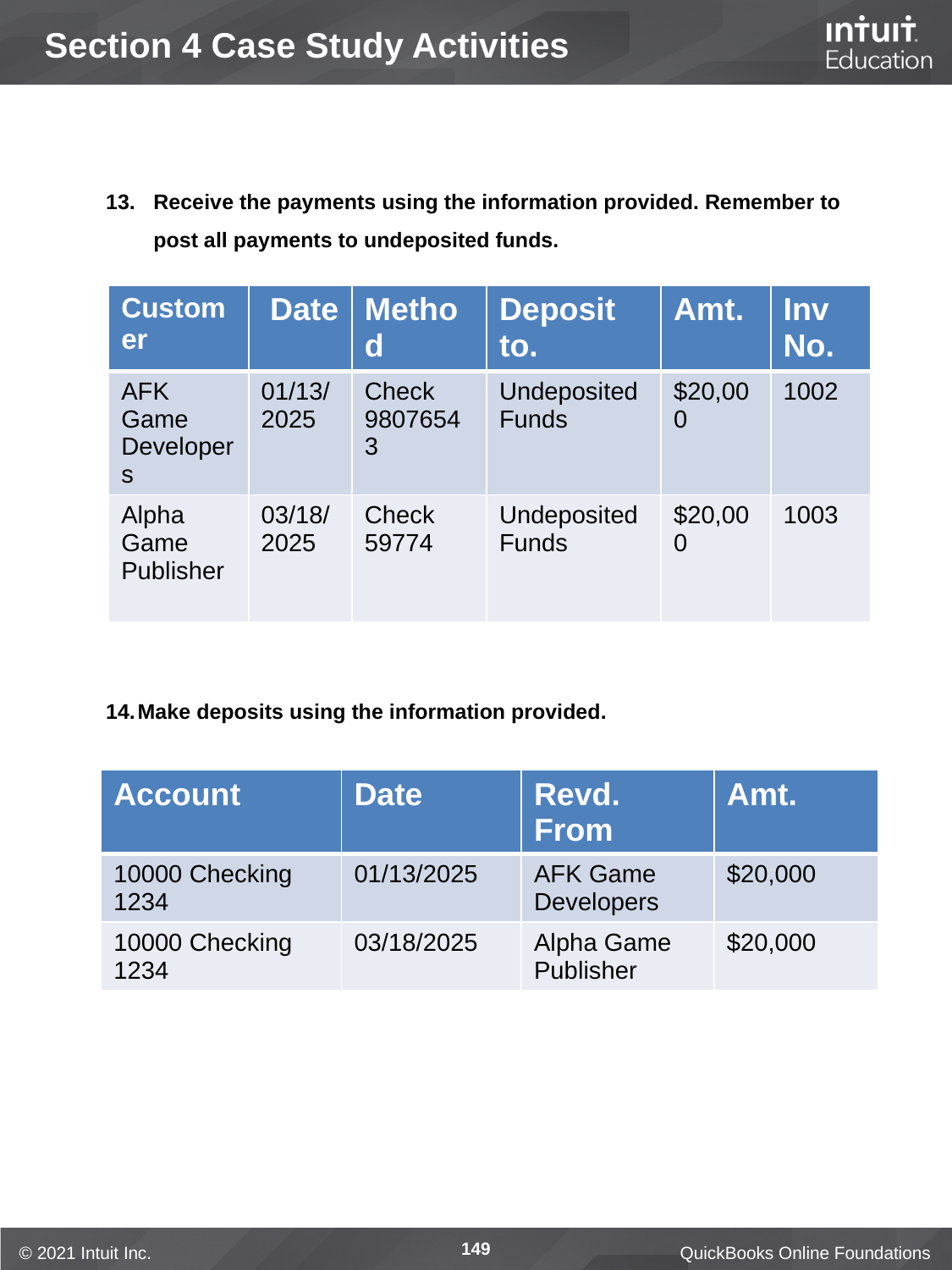

# Section 4 Case Study Activities
Receive the payments using the information provided. Remember to post all payments to undeposited funds.

Make deposits using the information provided.

Cust Date
Method
Deposit to.
Amt.
Inv No.

| Customer | Date | Method | Deposit to. | Amt. | Inv No. |
| --- | --- | --- | --- | --- | --- |
| AFK Game Developers | 01/13/2025 | Check 98076543 | Undeposited Funds | $20,000 | 1002 |
| Alpha Game Publisher | 03/18/2025 | Check 59774 | Undeposited Funds | $20,000 | 1003 |
| Account | Date | Revd. From | Amt. |
| --- | --- | --- | --- |
| 10000 Checking 1234 | 01/13/2025 | AFK Game Developers | $20,000 |
| 10000 Checking 1234 | 03/18/2025 | Alpha Game Publisher | $20,000 |
149